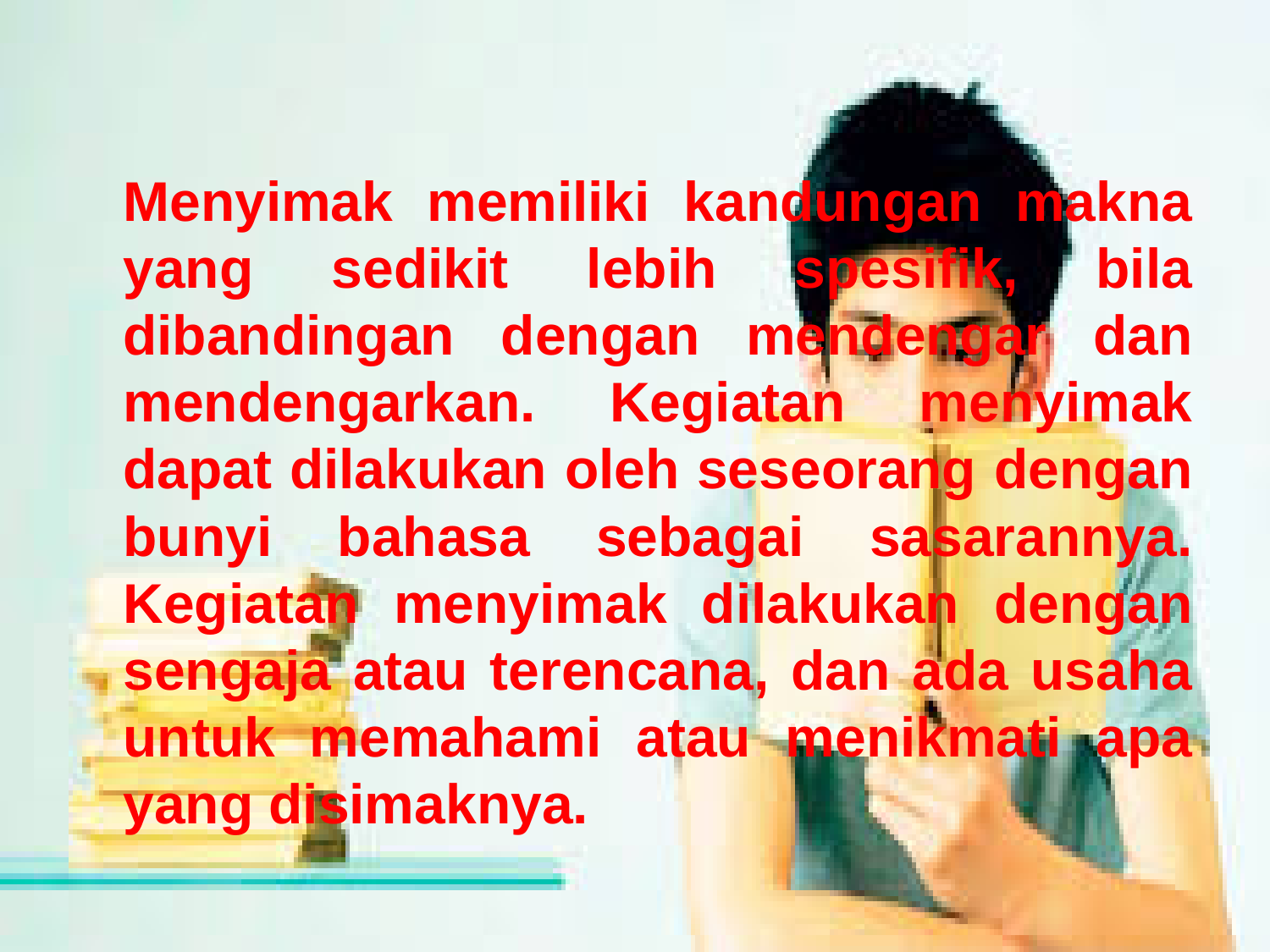

Menyimak memiliki kandungan makna yang sedikit lebih spesifik, bila dibandingan dengan mendengar dan mendengarkan. Kegiatan menyimak dapat dilakukan oleh seseorang dengan bunyi bahasa sebagai sasarannya. Kegiatan menyimak dilakukan dengan sengaja atau terencana, dan ada usaha untuk memahami atau menikmati apa yang disimaknya.